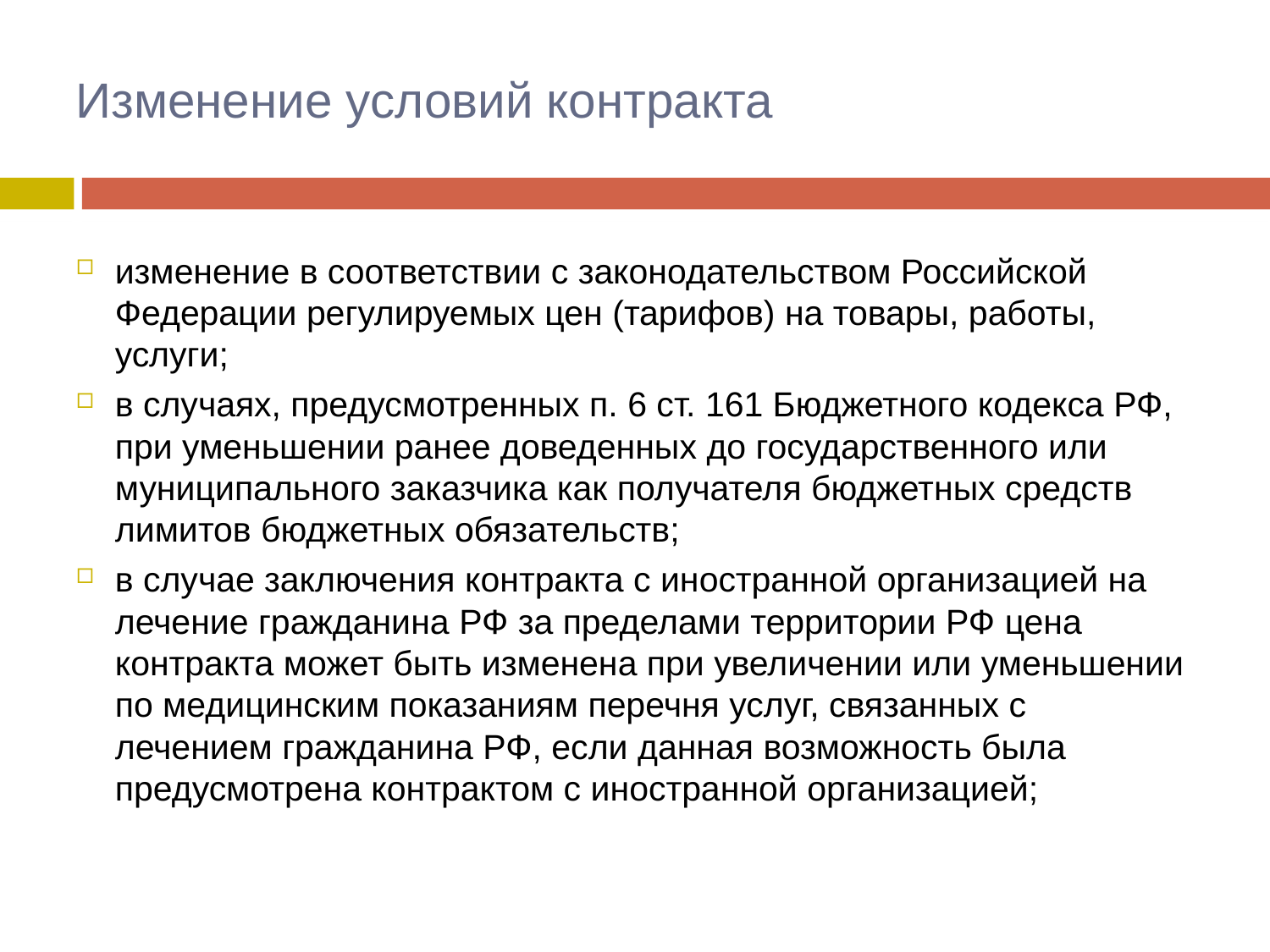

# Изменение условий контракта
изменение в соответствии с законодательством Российской Федерации регулируемых цен (тарифов) на товары, работы, услуги;
в случаях, предусмотренных п. 6 ст. 161 Бюджетного кодекса РФ, при уменьшении ранее доведенных до государственного или муниципального заказчика как получателя бюджетных средств лимитов бюджетных обязательств;
в случае заключения контракта с иностранной организацией на лечение гражданина РФ за пределами территории РФ цена контракта может быть изменена при увеличении или уменьшении по медицинским показаниям перечня услуг, связанных с лечением гражданина РФ, если данная возможность была предусмотрена контрактом с иностранной организацией;